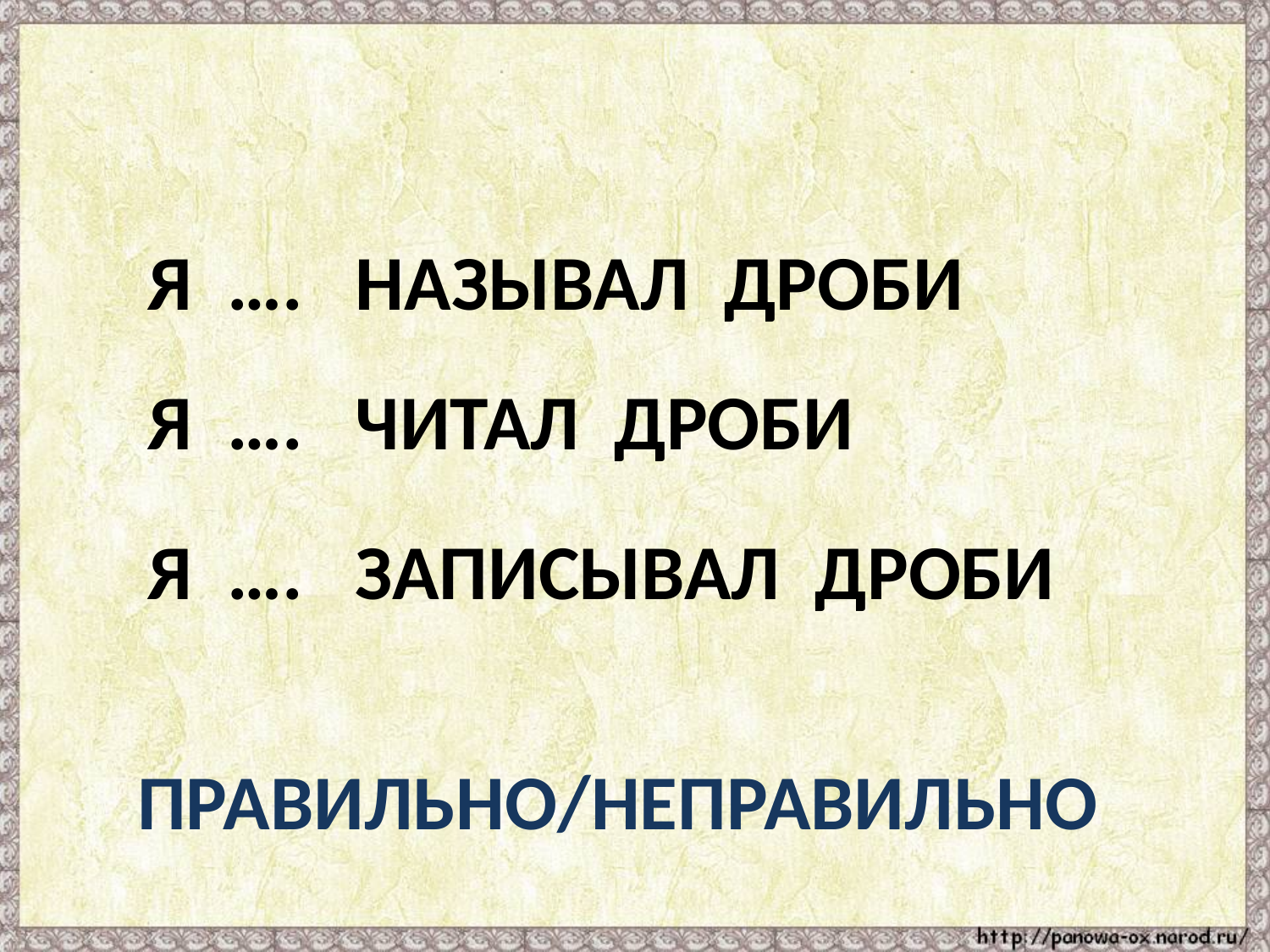

Я  ….   НАЗЫВАЛ  ДРОБИ
Я  ….   ЧИТАЛ  ДРОБИ
Я  ….   ЗАПИСЫВАЛ  ДРОБИ
ПРАВИЛЬНО/НЕПРАВИЛЬНО